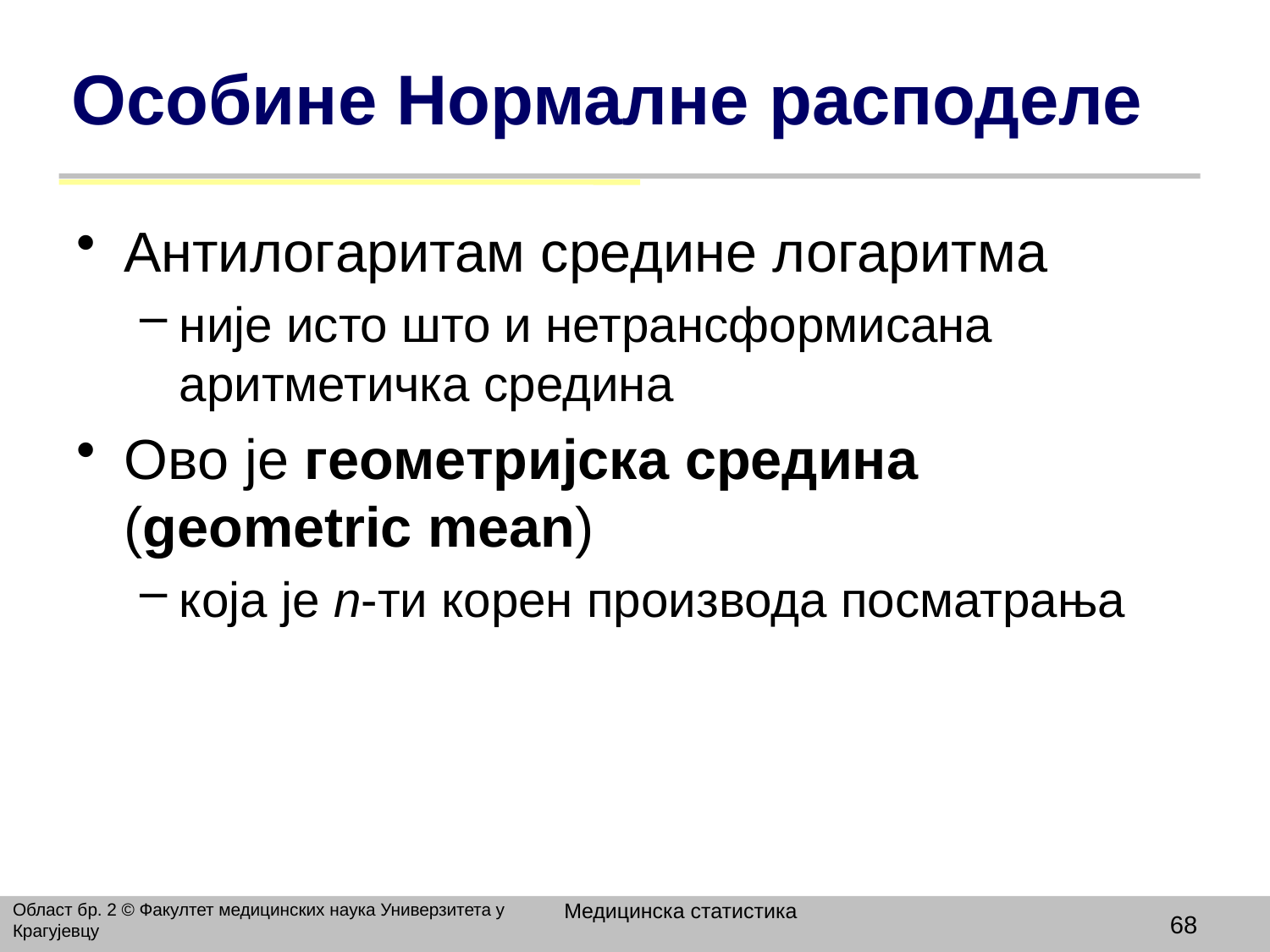

# Особине Нормалне расподеле
Aнтилогаритам средине логаритма
није исто што и нетрансформисана аритметичка средина
Ово је геометријска средина (geometric mean)
која је n-ти корен производа посматрања

Медицинска статистика
Област бр. 2 © Факултет медицинских наука Универзитета у Крагујевцу
68